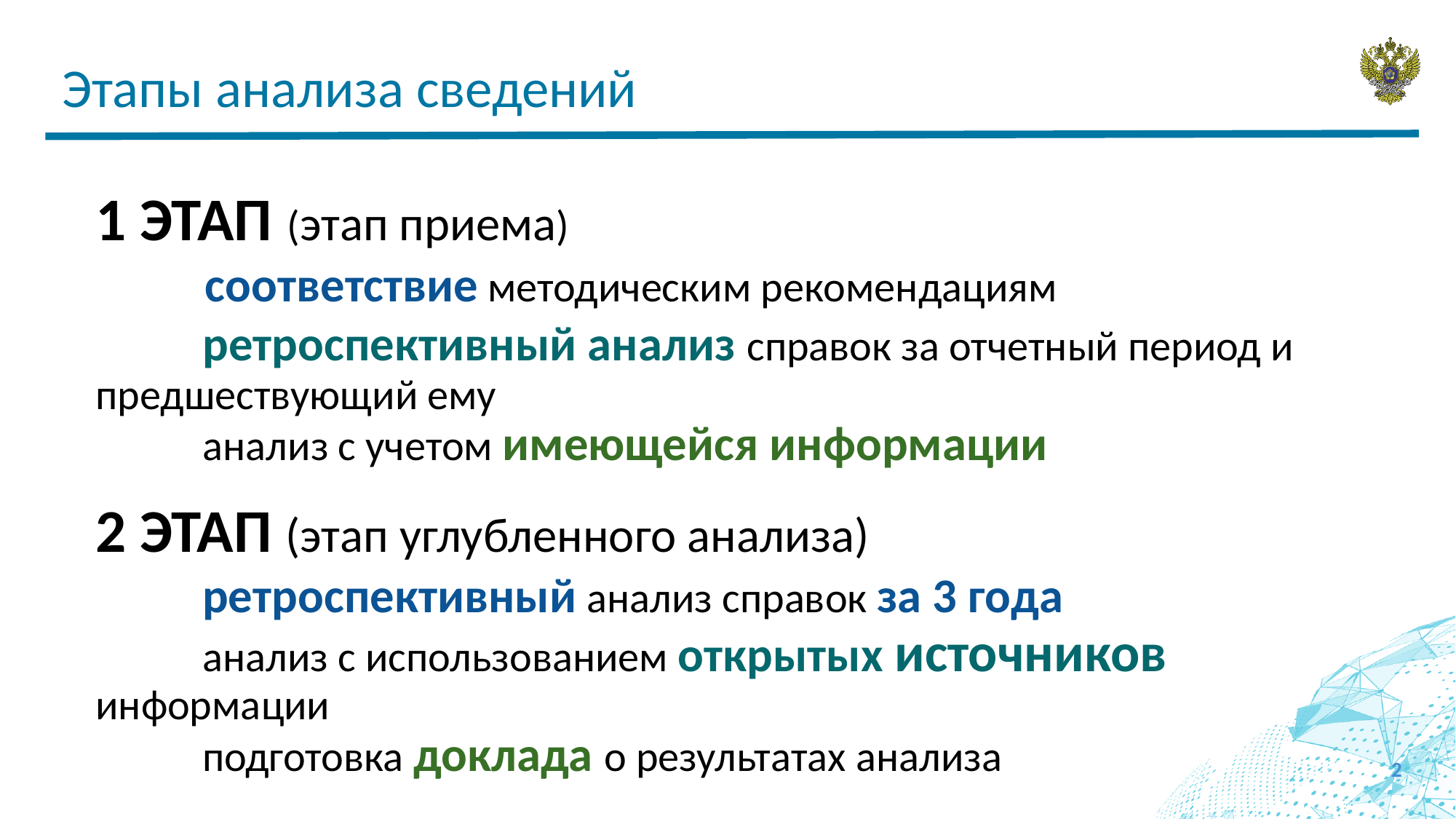

Этапы анализа сведений
1 ЭТАП (этап приема)
		соответствие методическим рекомендациям
	ретроспективный анализ справок за отчетный период и предшествующий ему
	анализ с учетом имеющейся информации
2 ЭТАП (этап углубленного анализа)
	ретроспективный анализ справок за 3 года
	анализ с использованием открытых источников информации
	подготовка доклада о результатах анализа
2